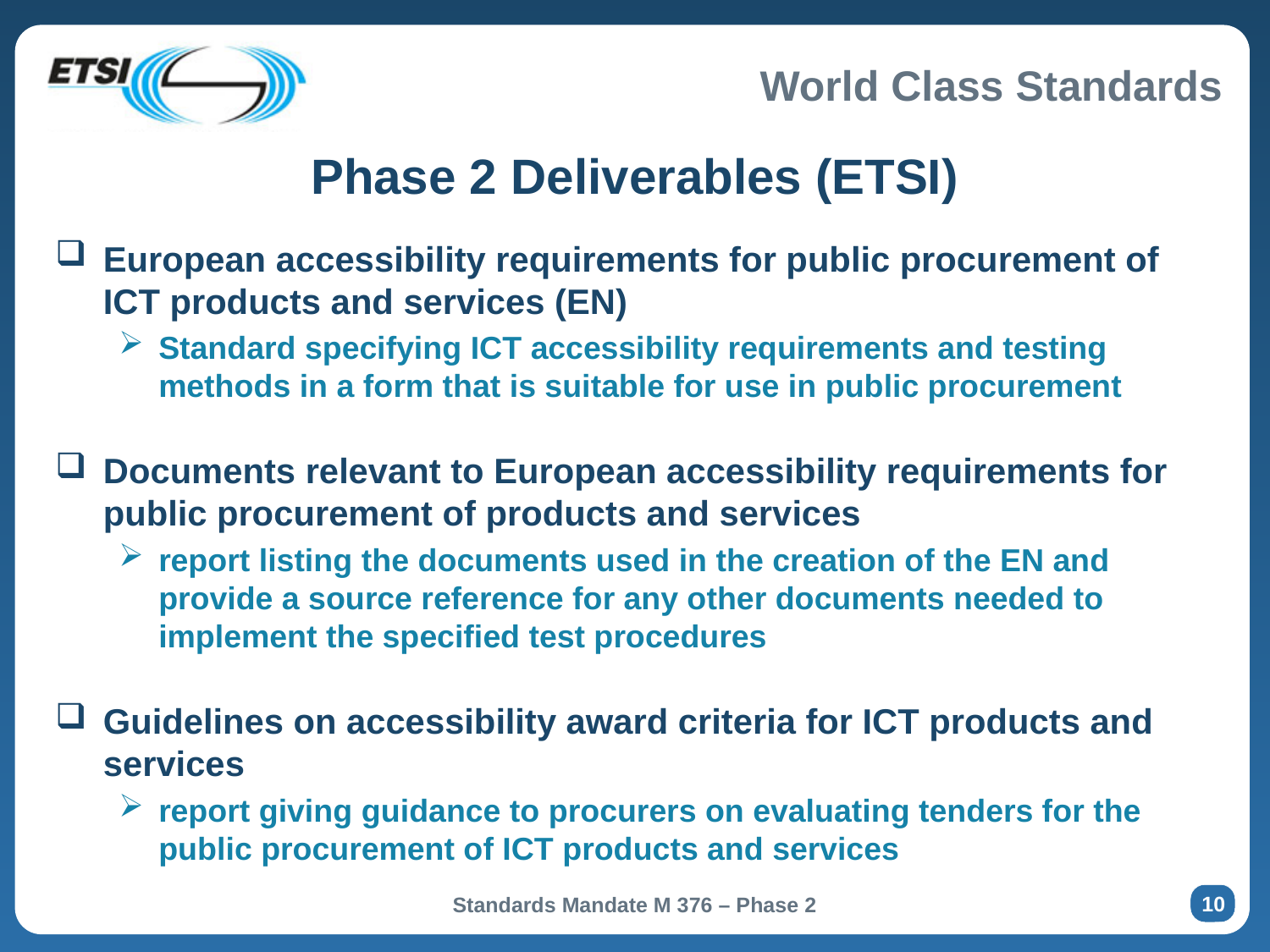

# Phase 2 Deliverables (ETSI)
European accessibility requirements for public procurement of ICT products and services (EN)
Standard specifying ICT accessibility requirements and testing methods in a form that is suitable for use in public procurement
Documents relevant to European accessibility requirements for public procurement of products and services
report listing the documents used in the creation of the EN and provide a source reference for any other documents needed to implement the specified test procedures
Guidelines on accessibility award criteria for ICT products and services
report giving guidance to procurers on evaluating tenders for the public procurement of ICT products and services

10
Standards Mandate M 376 – Phase 2